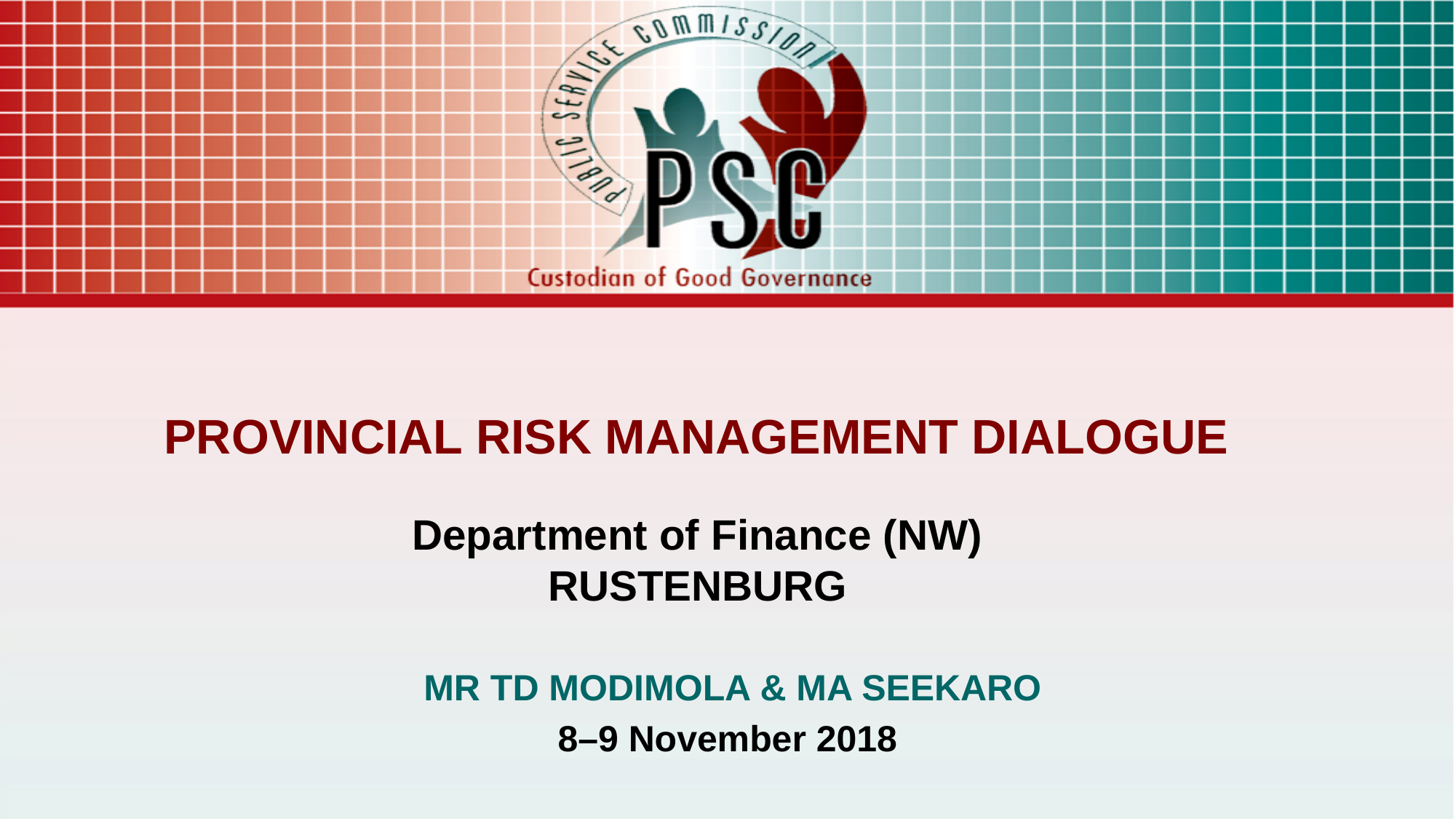

# PROVINCIAL RISK MANAGEMENT DIALOGUE Department of Finance (NW) RUSTENBURG
 MR TD MODIMOLA & MA SEEKARO
8–9 November 2018